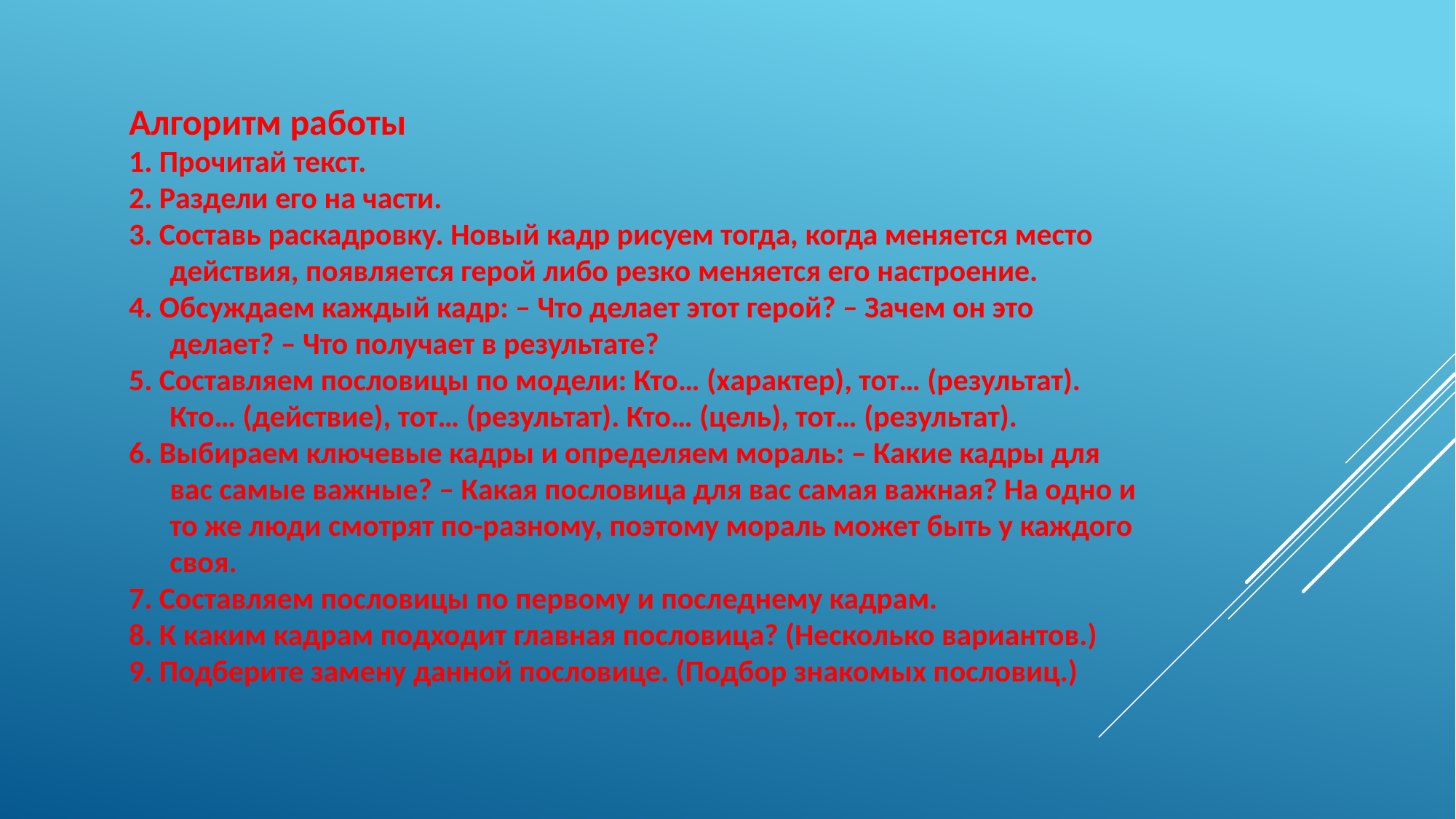

Алгоритм работы
1. Прочитай текст.
2. Раздели его на части.
3. Составь раскадровку. Новый кадр рисуем тогда, когда меняется место действия, появляется герой либо резко меняется его настроение.
4. Обсуждаем каждый кадр: – Что делает этот герой? – Зачем он это делает? – Что получает в результате?
5. Составляем пословицы по модели: Кто… (характер), тот… (результат). Кто… (действие), тот… (результат). Кто… (цель), тот… (результат).
6. Выбираем ключевые кадры и определяем мораль: – Какие кадры для вас самые важные? – Какая пословица для вас самая важная? На одно и то же люди смотрят по-разному, поэтому мораль может быть у каждого своя.
7. Составляем пословицы по первому и последнему кадрам.
8. К каким кадрам подходит главная пословица? (Несколько вариантов.)
9. Подберите замену данной пословице. (Подбор знакомых пословиц.)